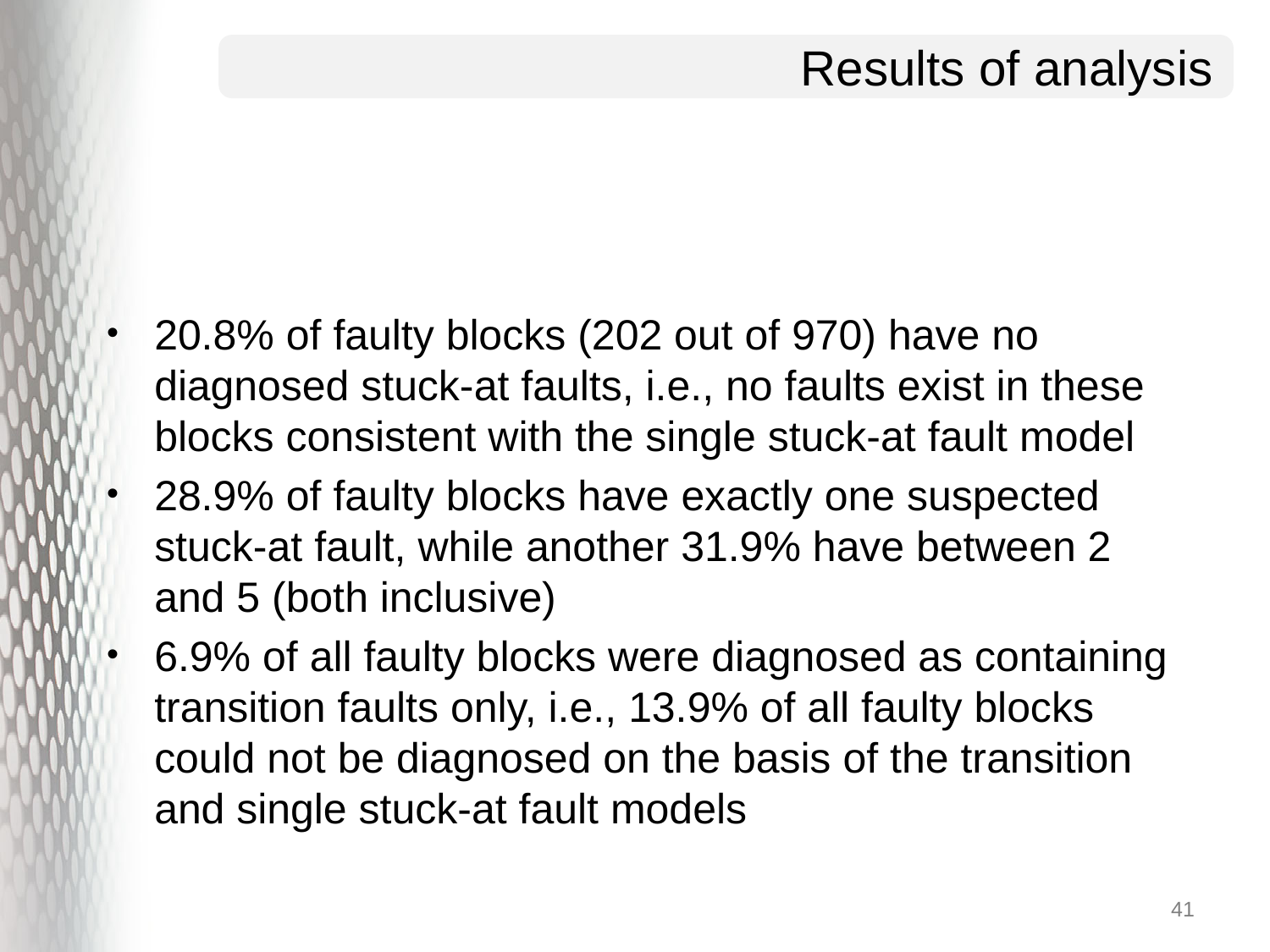

# Results of analysis
20.8% of faulty blocks (202 out of 970) have no diagnosed stuck-at faults, i.e., no faults exist in these blocks consistent with the single stuck-at fault model
28.9% of faulty blocks have exactly one suspected stuck-at fault, while another 31.9% have between 2 and 5 (both inclusive)
6.9% of all faulty blocks were diagnosed as containing transition faults only, i.e., 13.9% of all faulty blocks could not be diagnosed on the basis of the transition and single stuck-at fault models